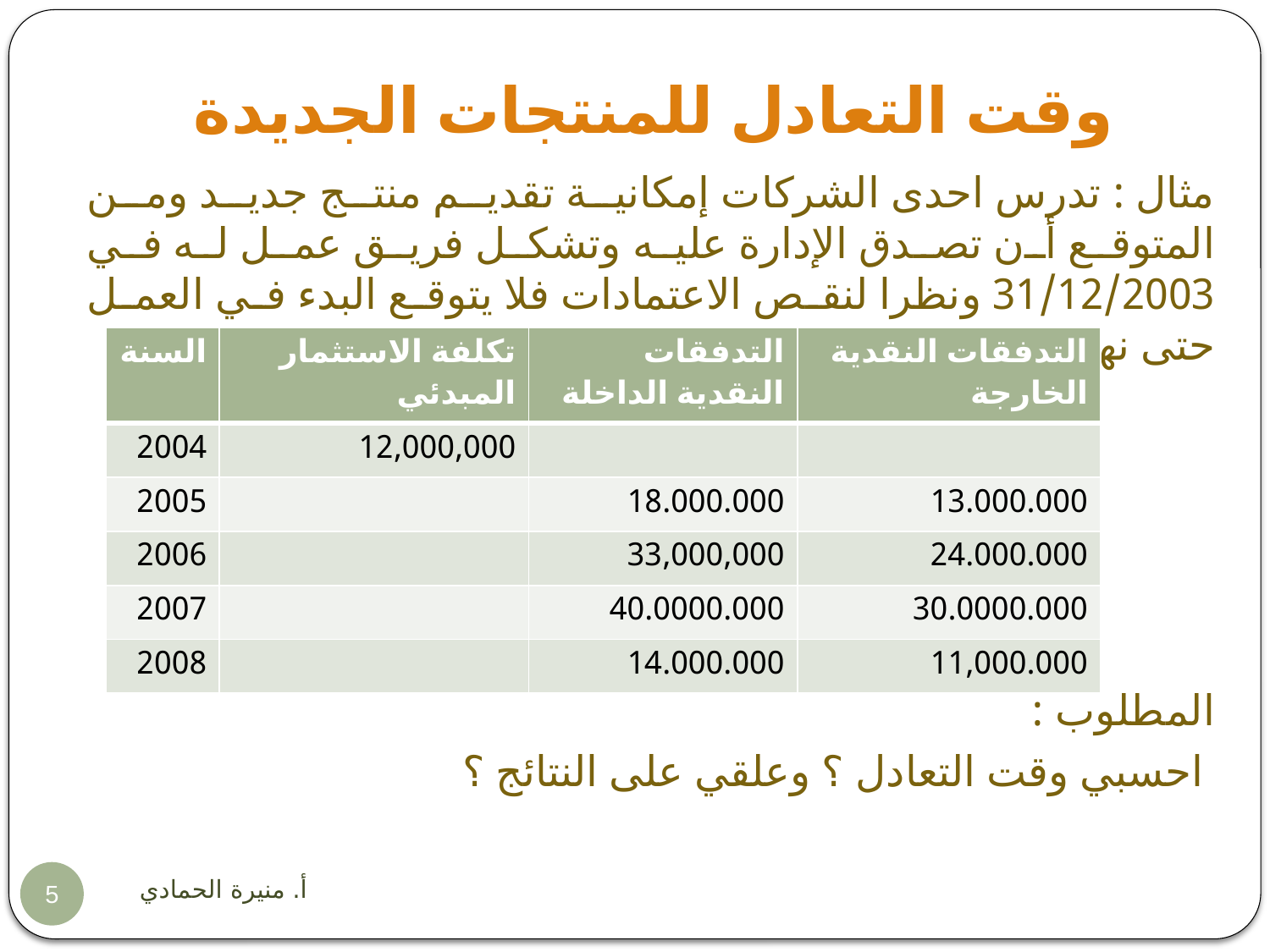

# وقت التعادل للمنتجات الجديدة
مثال : تدرس احدى الشركات إمكانية تقديم منتج جديد ومن المتوقع أن تصدق الإدارة عليه وتشكل فريق عمل له في 31/12/2003 ونظرا لنقص الاعتمادات فلا يتوقع البدء في العمل حتى نهاية 2004 وكانت بيانات التدفق النقدي بالملايين كالتالي :

المطلوب :
 احسبي وقت التعادل ؟ وعلقي على النتائج ؟
| السنة | تكلفة الاستثمار المبدئي | التدفقات النقدية الداخلة | التدفقات النقدية الخارجة |
| --- | --- | --- | --- |
| 2004 | 12,000,000 |  |  |
| 2005 |  | 18.000.000 | 13.000.000 |
| 2006 |  | 33,000,000 | 24.000.000 |
| 2007 |  | 40.0000.000 | 30.0000.000 |
| 2008 |  | 14.000.000 | 11,000.000 |
أ. منيرة الحمادي
5